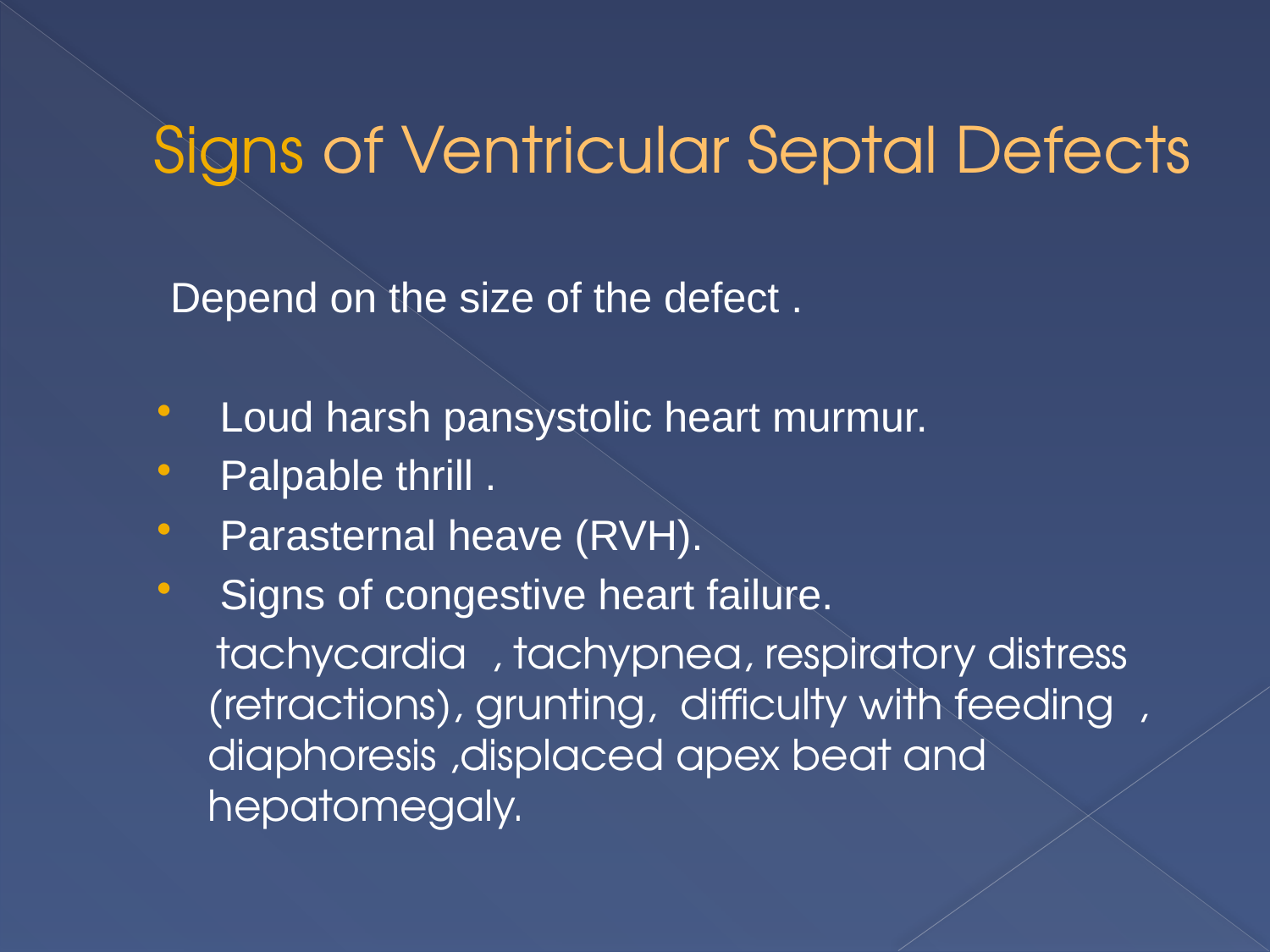

# Signs of Ventricular Septal Defects
 Depend on the size of the defect .

 Loud harsh pansystolic heart murmur.
 Palpable thrill .
 Parasternal heave (RVH).
 Signs of congestive heart failure.
     tachycardia  , tachypnea, respiratory distress (retractions), grunting,  difficulty with feeding  , diaphoresis ,displaced apex beat and hepatomegaly.